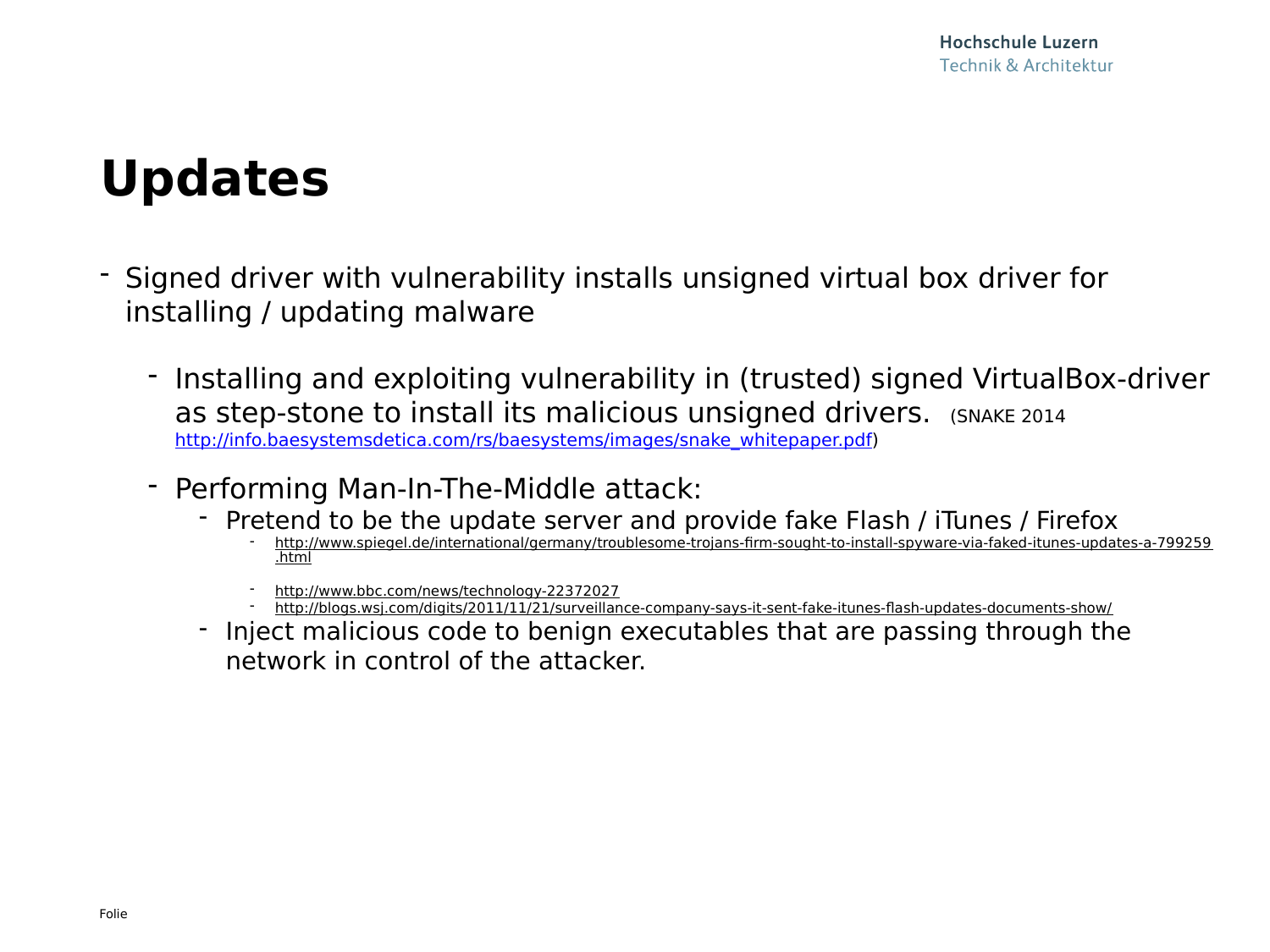

# Updates
Signed driver with vulnerability installs unsigned virtual box driver for installing / updating malware

Installing and exploiting vulnerability in (trusted) signed VirtualBox-driver as step-stone to install its malicious unsigned drivers.  (SNAKE 2014 http://info.baesystemsdetica.com/rs/baesystems/images/snake_whitepaper.pdf)

Performing Man-In-The-Middle attack:
Pretend to be the update server and provide fake Flash / iTunes / Firefox
http://www.spiegel.de/international/germany/troublesome-trojans-firm-sought-to-install-spyware-via-faked-itunes-updates-a-799259.html
http://www.bbc.com/news/technology-22372027
http://blogs.wsj.com/digits/2011/11/21/surveillance-company-says-it-sent-fake-itunes-flash-updates-documents-show/
Inject malicious code to benign executables that are passing through the network in control of the attacker.